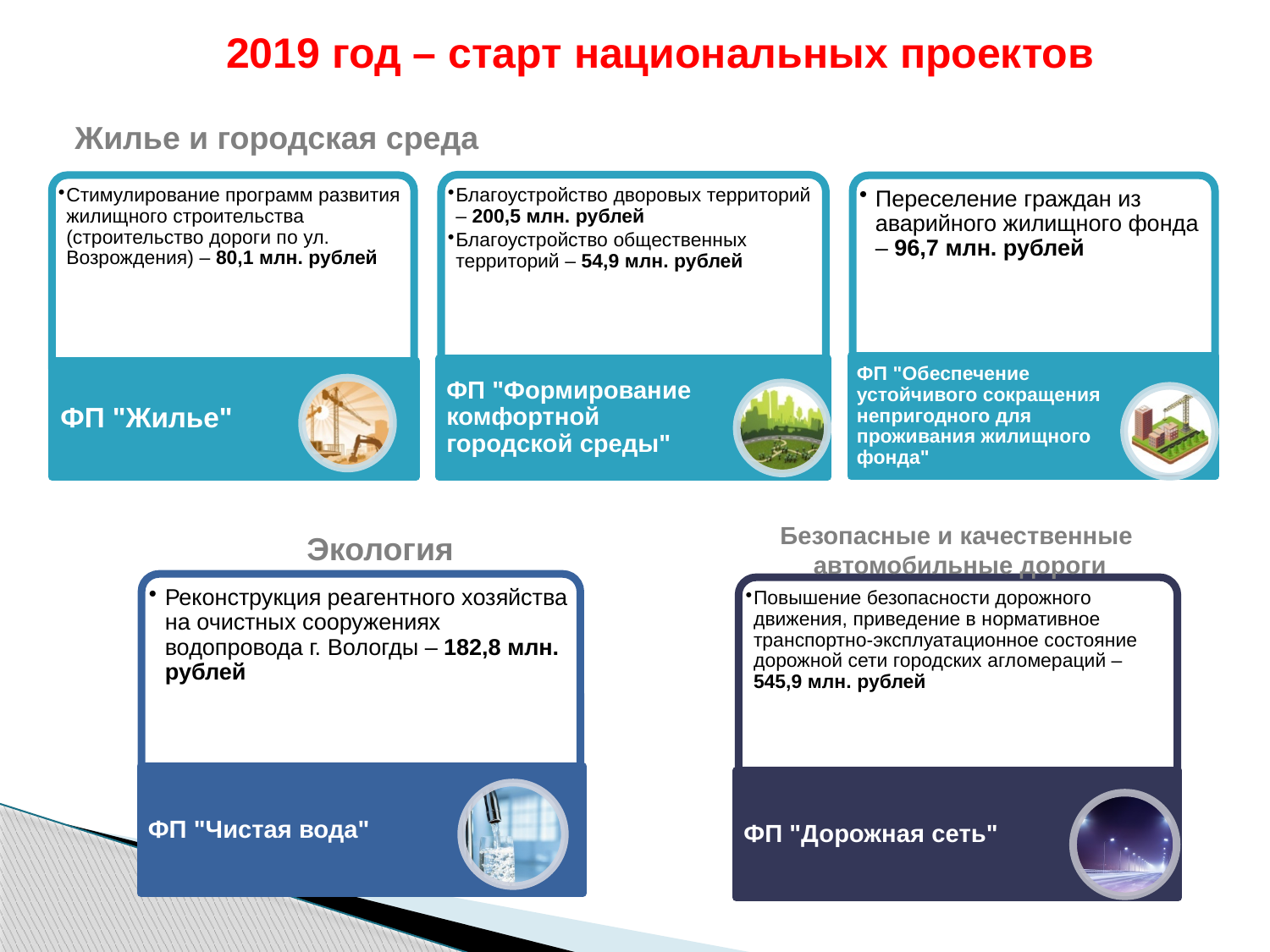

2019 год – старт национальных проектов
Жилье и городская среда
Стимулирование программ развития жилищного строительства (строительство дороги по ул. Возрождения) – 80,1 млн. рублей

ФП "Жилье"
Благоустройство дворовых территорий – 200,5 млн. рублей
Благоустройство общественных территорий – 54,9 млн. рублей
ФП "Формирование комфортной городской среды"
Переселение граждан из аварийного жилищного фонда – 96,7 млн. рублей
ФП "Обеспечение устойчивого сокращения непригодного для проживания жилищного фонда"
Безопасные и качественные
автомобильные дороги
Экология
Реконструкция реагентного хозяйства на очистных сооружениях водопровода г. Вологды – 182,8 млн. рублей
ФП "Чистая вода"
Повышение безопасности дорожного движения, приведение в нормативное транспортно-эксплуатационное состояние дорожной сети городских агломераций – 545,9 млн. рублей
ФП "Дорожная сеть"